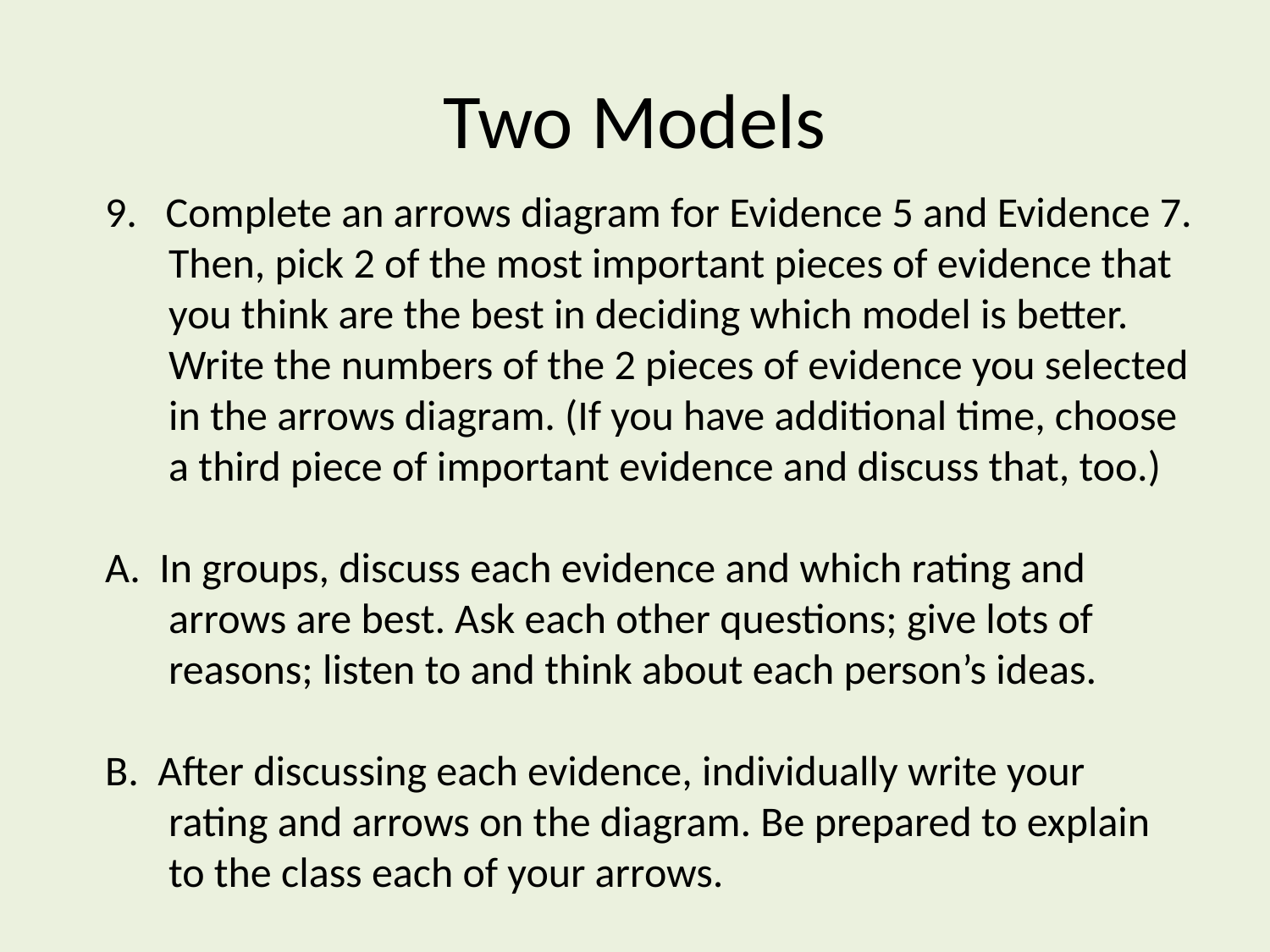

Two Models
9.   Complete an arrows diagram for Evidence 5 and Evidence 7. Then, pick 2 of the most important pieces of evidence that you think are the best in deciding which model is better.  Write the numbers of the 2 pieces of evidence you selected in the arrows diagram. (If you have additional time, choose a third piece of important evidence and discuss that, too.)

A.  In groups, discuss each evidence and which rating and arrows are best. Ask each other questions; give lots of reasons; listen to and think about each person’s ideas.

B.  After discussing each evidence, individually write your rating and arrows on the diagram. Be prepared to explain to the class each of your arrows.